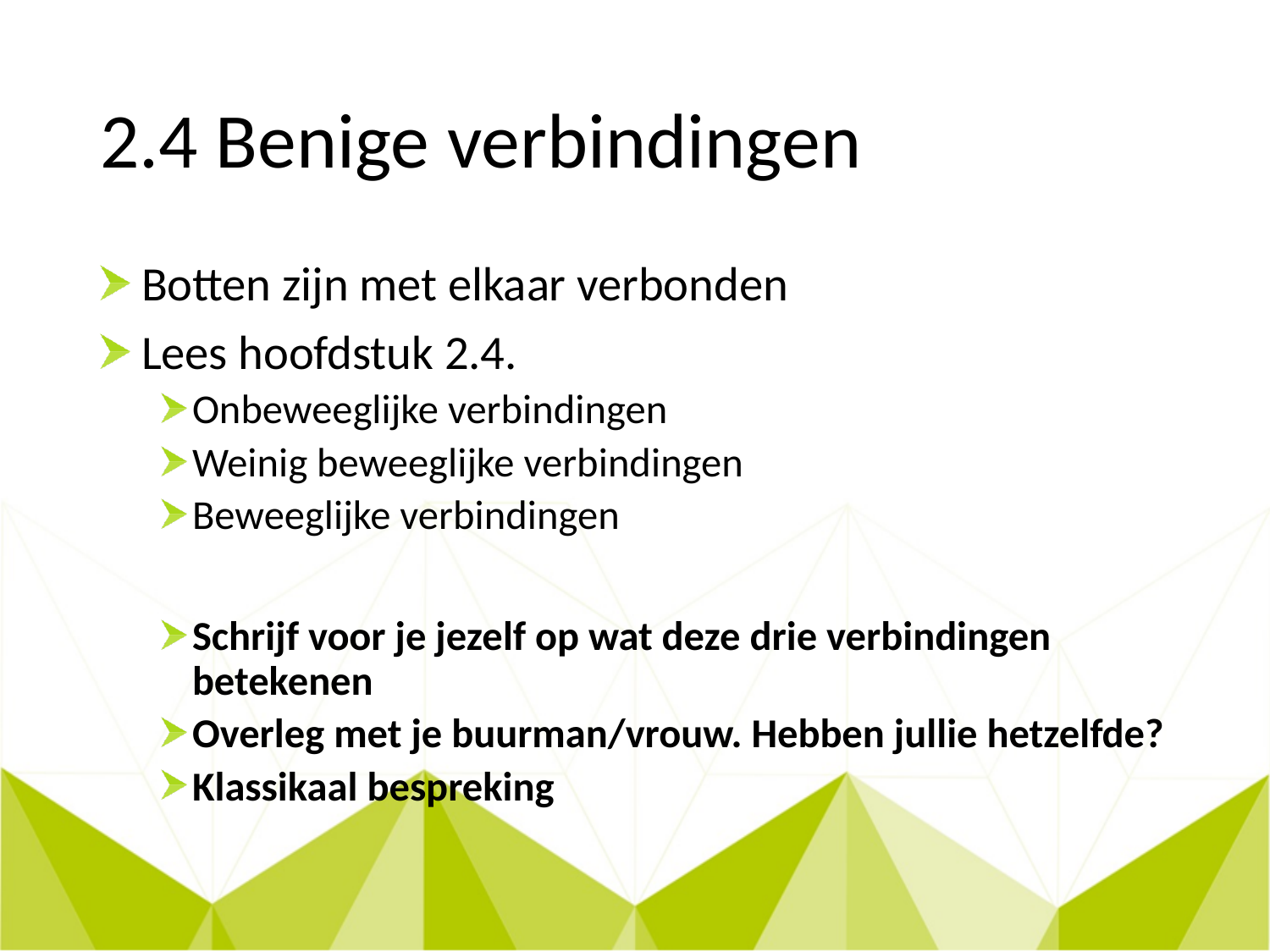

# 2.4 Benige verbindingen
 Botten zijn met elkaar verbonden
 Lees hoofdstuk 2.4.
Onbeweeglijke verbindingen
Weinig beweeglijke verbindingen
Beweeglijke verbindingen

Schrijf voor je jezelf op wat deze drie verbindingen betekenen
Overleg met je buurman/vrouw. Hebben jullie hetzelfde?
Klassikaal bespreking